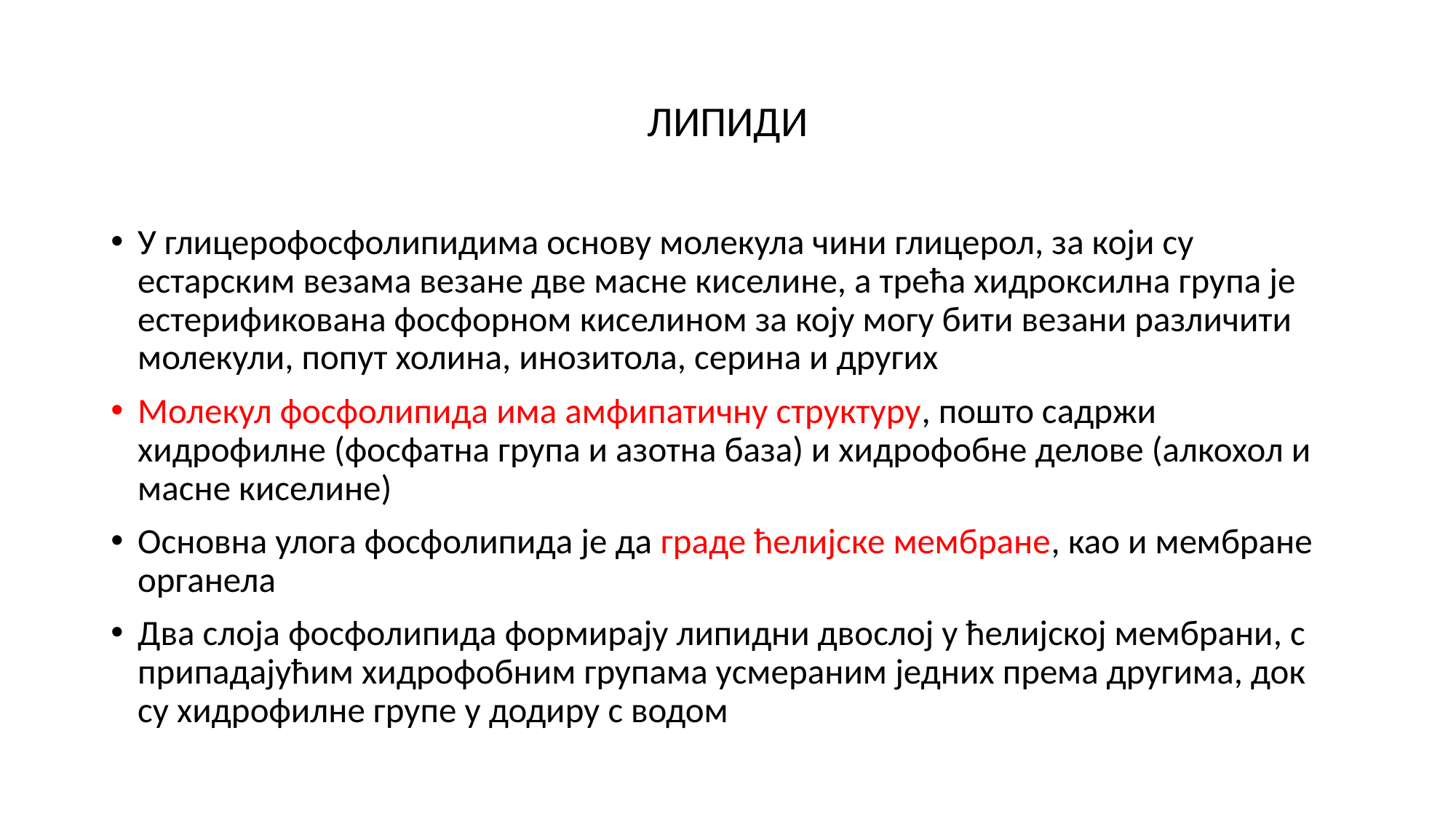

# ЛИПИДИ
У глицерофосфолипидима основу молекула чини глицерол, за који су естарским везама везане две масне киселине, а трећа хидроксилна група је естерификована фосфорном киселином за коју могу бити везани различити молекули, попут холина, инозитола, серина и других
Молекул фосфолипида има амфипатичну структуру, пошто садржи хидрофилне (фосфатна група и азотна база) и хидрофобне делове (алкохол и масне киселине)
Основна улога фосфолипида је да граде ћелијске мембране, као и мембране органела
Два слоја фосфолипида формирају липидни двослој у ћелијској мембрани, с припадајућим хидрофобним групама усмераним једних према другима, док су хидрофилне групе у додиру с водом